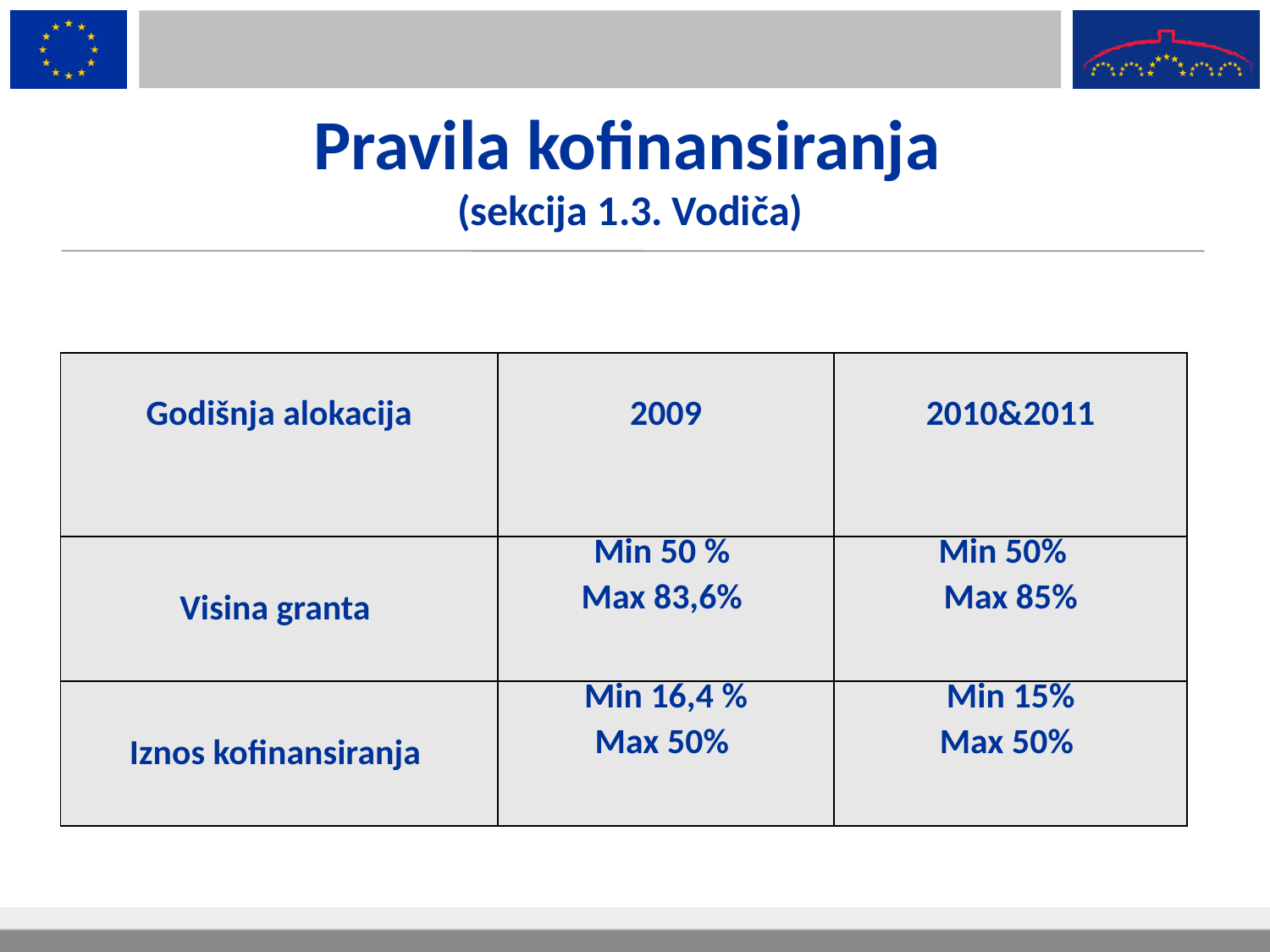

# Pravila kofinansiranja (sekcija 1.3. Vodiča)
| Godišnja alokacija | 2009 | &2011 |
| --- | --- | --- |
| Visina granta | Min 50 % Max 83,6% | Min 50% Max 85% |
| Iznos kofinansiranja | Min 16,4 % Max 50% | Min 15% Max 50% |